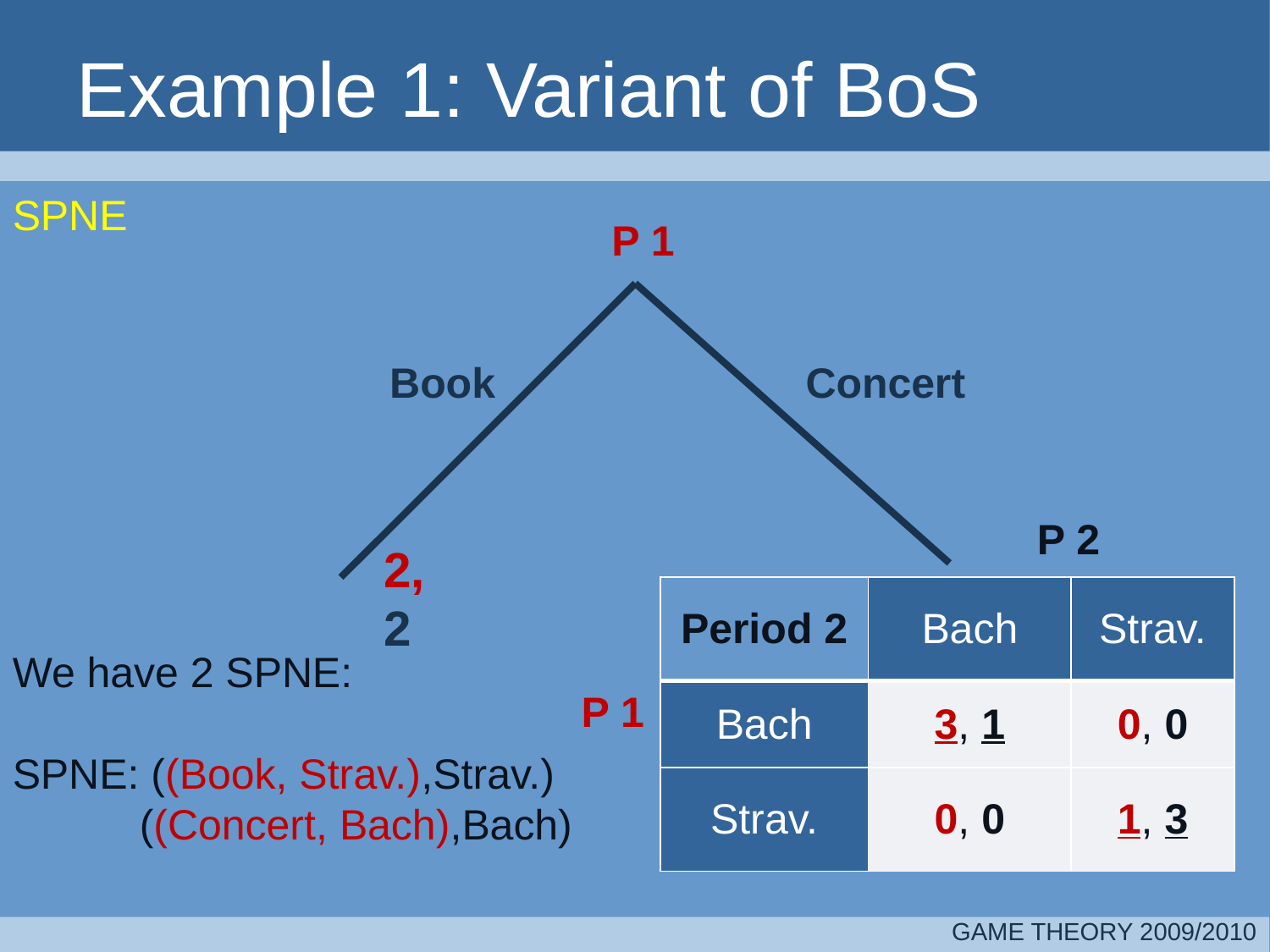

# Example 1: Variant of BoS
SPNE

We have 2 SPNE:

SPNE: ((Book, Strav.),Strav.)
	((Concert, Bach),Bach)

P 1
Book
Concert
P 2
2,
2

| Period 2 | Bach | Strav. |
| --- | --- | --- |
| Bach | 3, 1 | 0, 0 |
| Strav. | 0, 0 | 1, 3 |
P 1
GAME THEORY 2009/2010